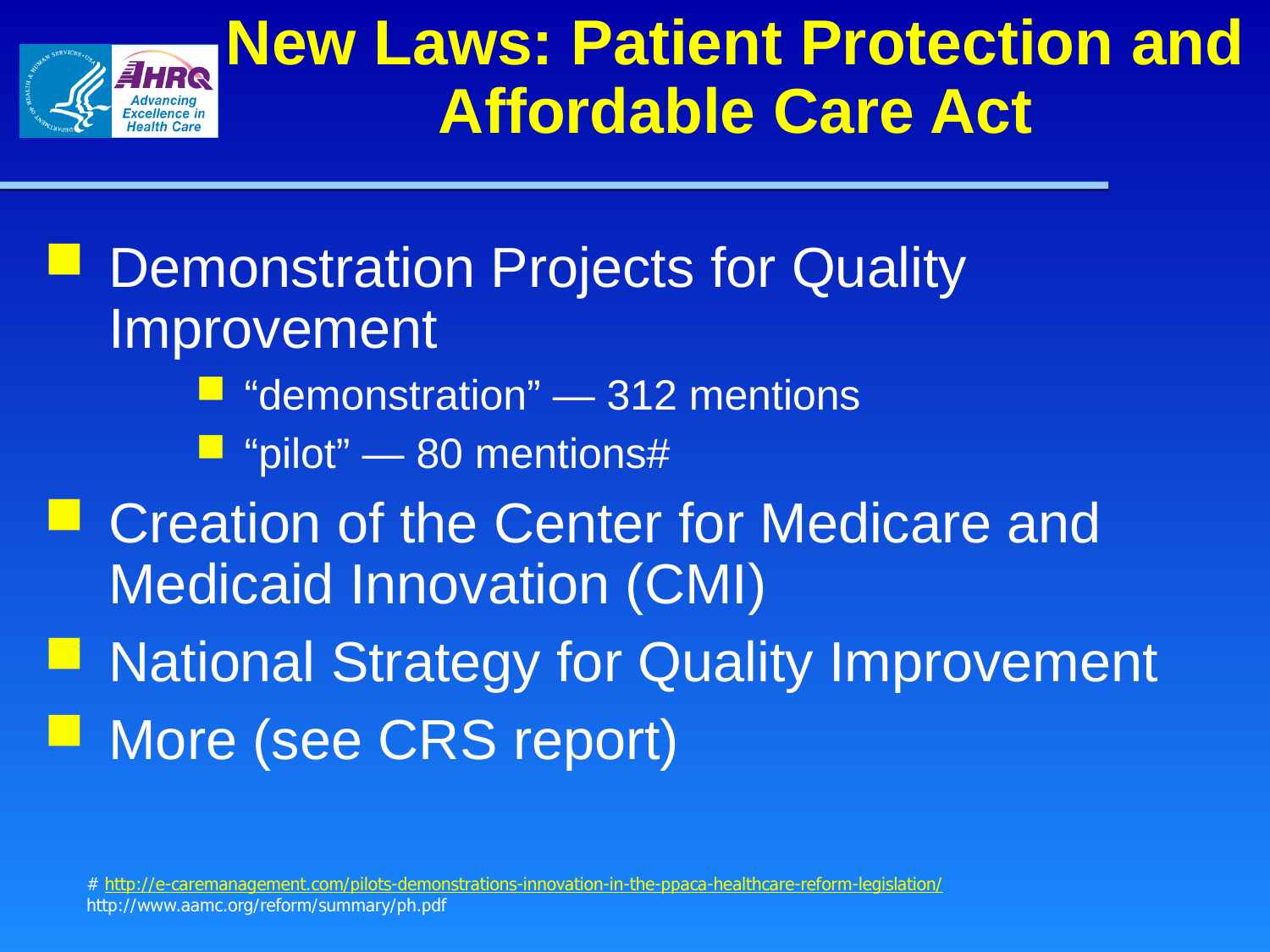

# New Laws: Patient Protection and Affordable Care Act
Demonstration Projects for Quality Improvement
“demonstration” — 312 mentions
“pilot” — 80 mentions#
Creation of the Center for Medicare and Medicaid Innovation (CMI)
National Strategy for Quality Improvement
More (see CRS report)

# http://e-caremanagement.com/pilots-demonstrations-innovation-in-the-ppaca-healthcare-reform-legislation/
http://www.aamc.org/reform/summary/ph.pdf